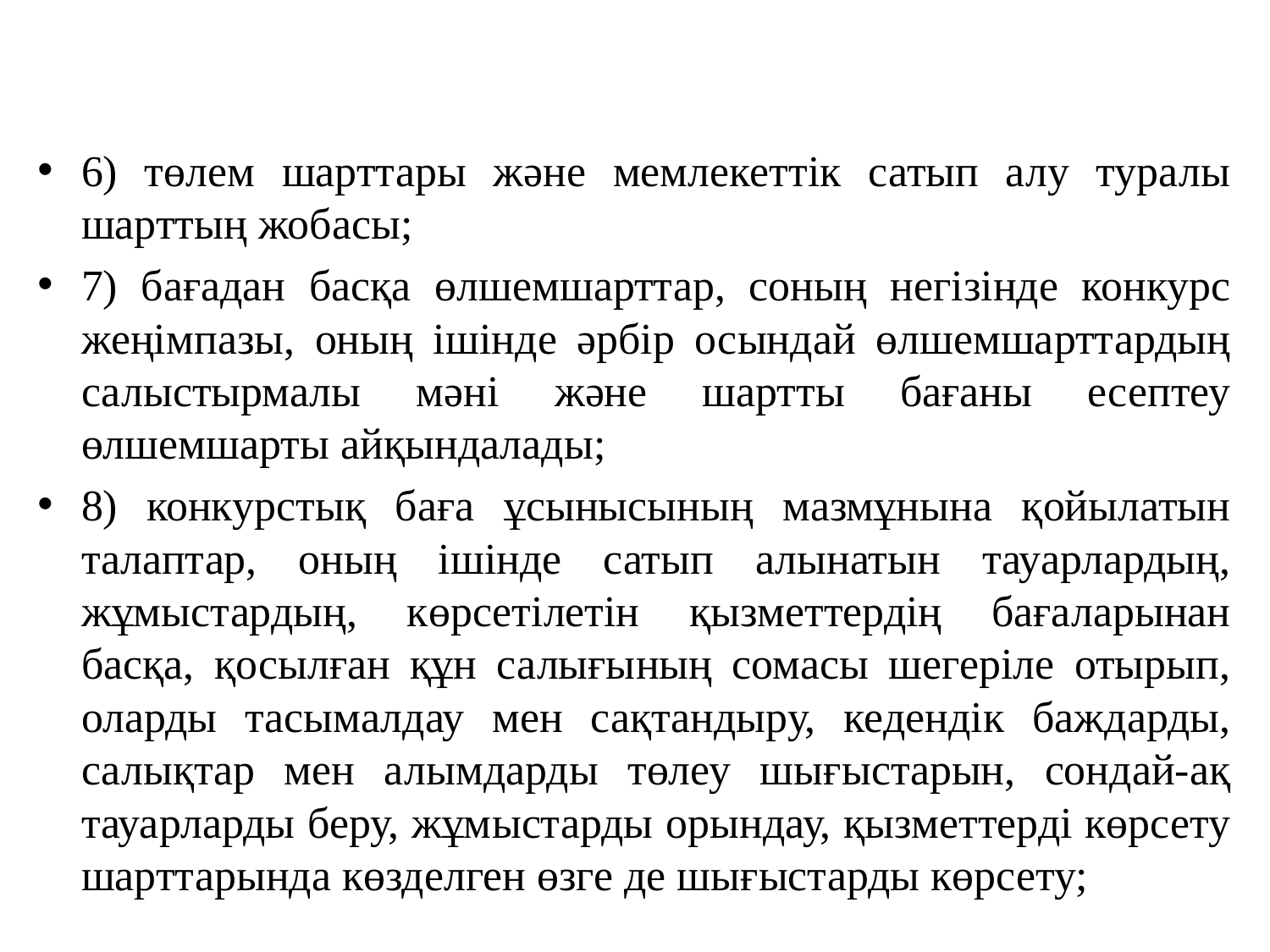

6) төлем шарттары және мемлекеттік сатып алу туралы шарттың жобасы;
7) бағадан басқа өлшемшарттар, соның негізінде конкурс жеңімпазы, оның ішінде әрбір осындай өлшемшарттардың салыстырмалы мәні және шартты бағаны есептеу өлшемшарты айқындалады;
8) конкурстық баға ұсынысының мазмұнына қойылатын талаптар, оның ішінде сатып алынатын тауарлардың, жұмыстардың, көрсетілетін қызметтердің бағаларынан басқа, қосылған құн салығының сомасы шегеріле отырып, оларды тасымалдау мен сақтандыру, кедендік баждарды, салықтар мен алымдарды төлеу шығыстарын, сондай-ақ тауарларды беру, жұмыстарды орындау, қызметтерді көрсету шарттарында көзделген өзге де шығыстарды көрсету;